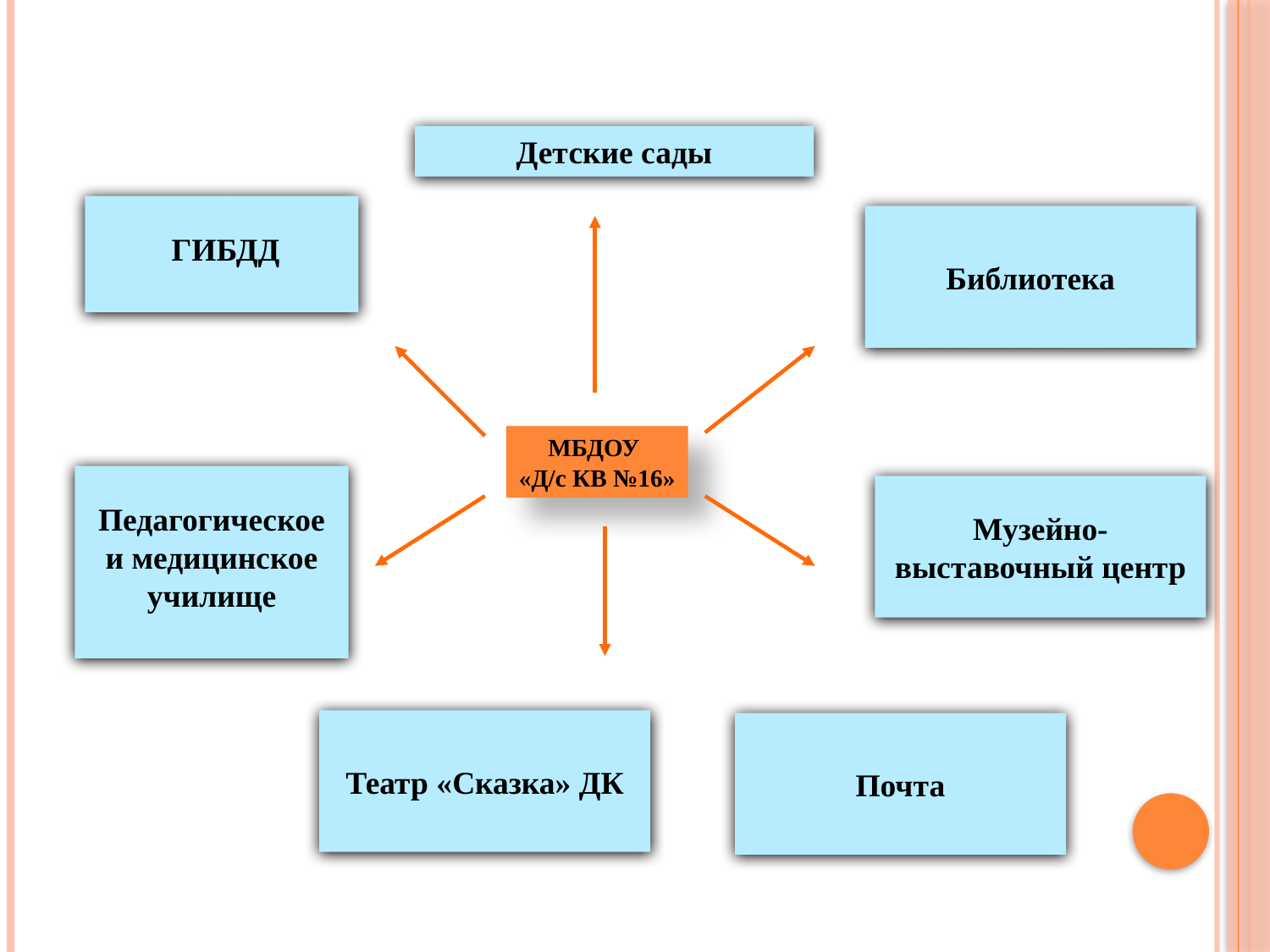

Детские сады

 ГИБДД

Библиотека
МБДОУ
«Д/с КВ №16»

Педагогическое и медицинское училище

Музейно-выставочный центр
Театр «Сказка» ДК
Почта